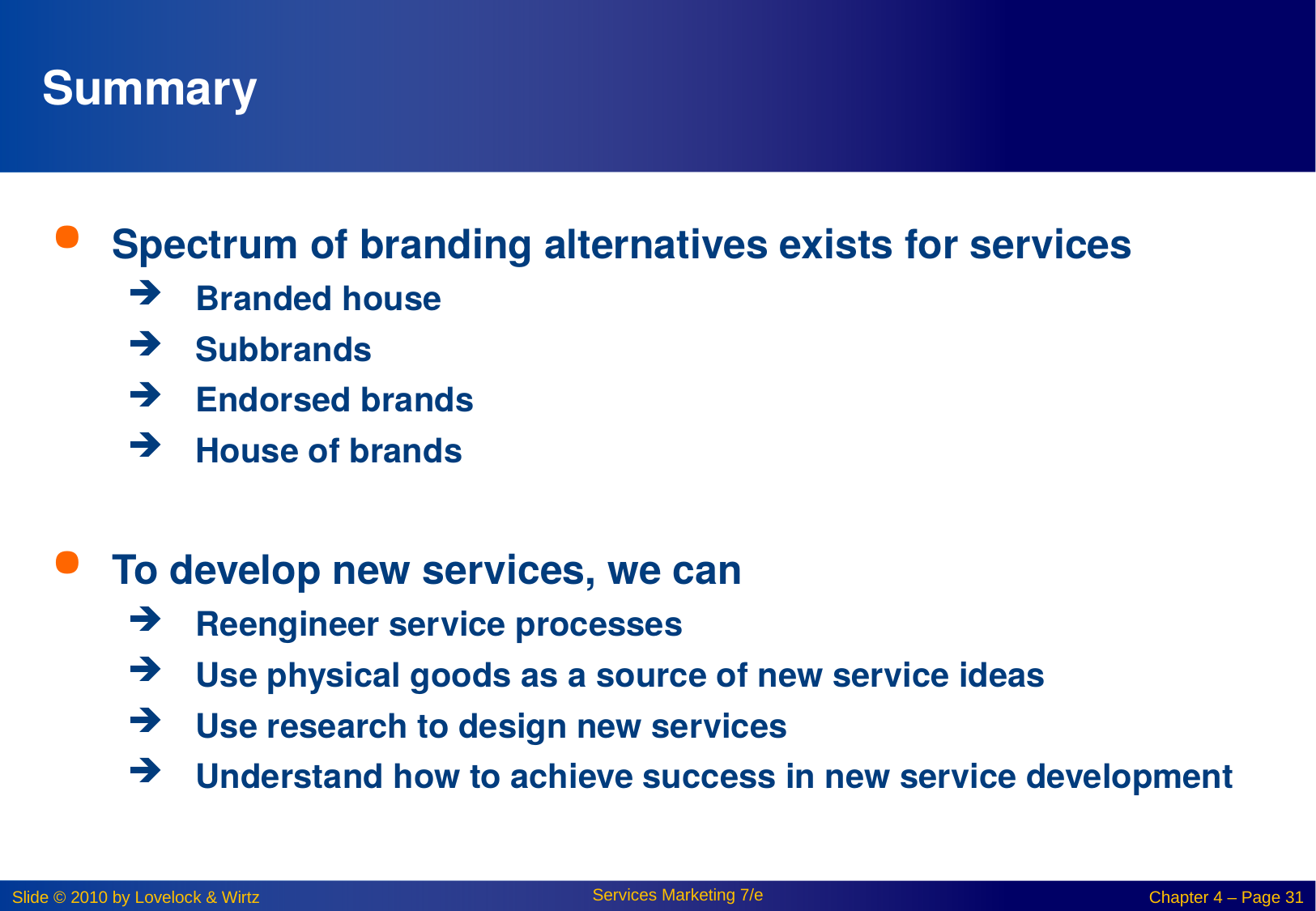

# Summary
Spectrum of branding alternatives exists for services
Branded house
Subbrands
Endorsed brands
House of brands

To develop new services, we can
Reengineer service processes
Use physical goods as a source of new service ideas
Use research to design new services
Understand how to achieve success in new service development